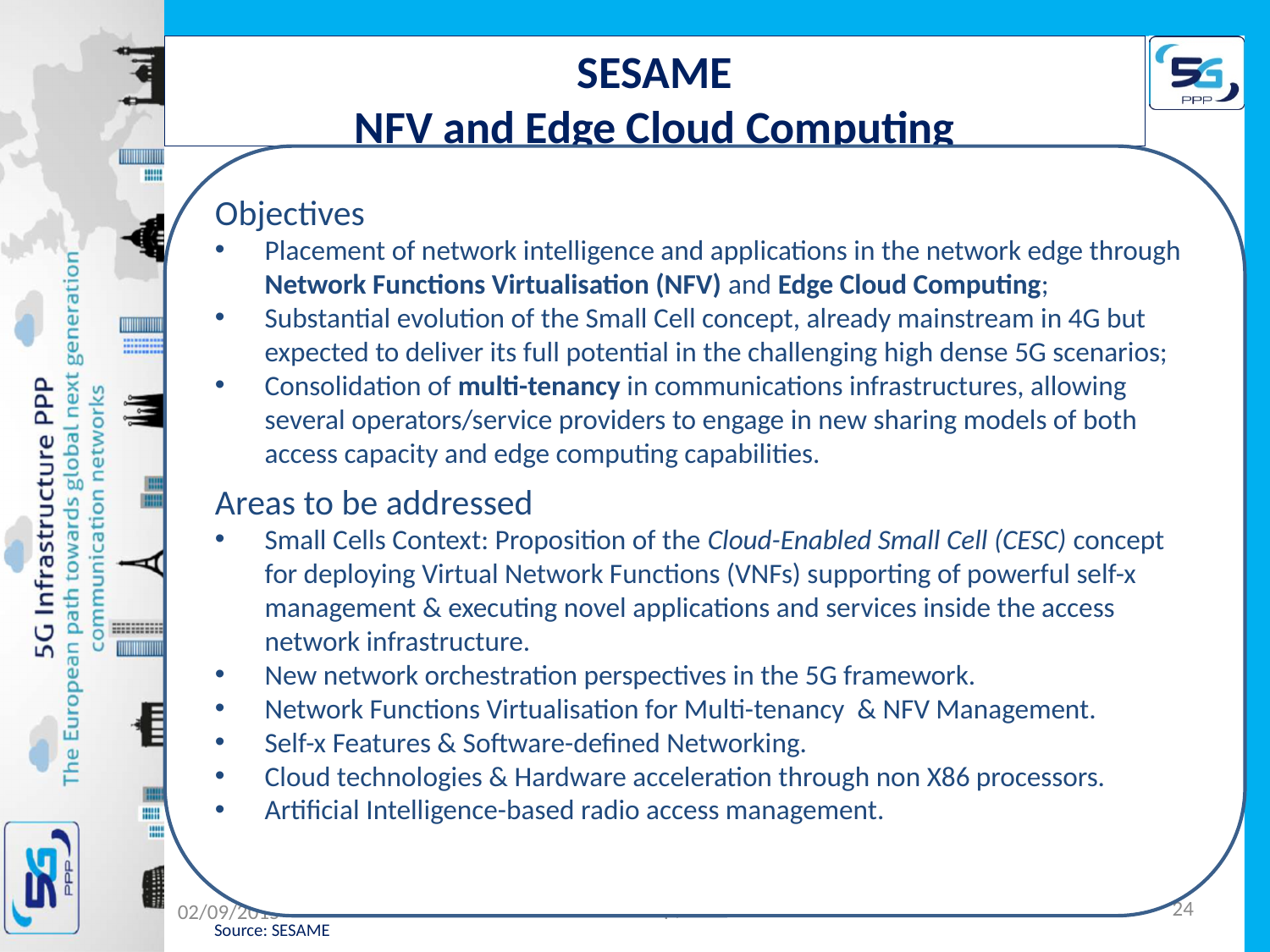

SESAME
NFV and Edge Cloud Computing
Objectives
Placement of network intelligence and applications in the network edge through Network Functions Virtualisation (NFV) and Edge Cloud Computing;
Substantial evolution of the Small Cell concept, already mainstream in 4G but expected to deliver its full potential in the challenging high dense 5G scenarios;
Consolidation of multi-tenancy in communications infrastructures, allowing several operators/service providers to engage in new sharing models of both access capacity and edge computing capabilities.
Areas to be addressed
Small Cells Context: Proposition of the Cloud-Enabled Small Cell (CESC) concept for deploying Virtual Network Functions (VNFs) supporting of powerful self-x management & executing novel applications and services inside the access network infrastructure.
New network orchestration perspectives in the 5G framework.
Network Functions Virtualisation for Multi-tenancy  & NFV Management.
Self-x Features & Software-defined Networking.
Cloud technologies & Hardware acceleration through non X86 processors.
Artificial Intelligence-based radio access management.
Research projects

Innovation projects

COHERENT
Coordinated control and spectrum management for 5G heterogeneous radio access networks
METIS-II
Mobile and wireless communications Enablers for Twenty-twenty (2020) Information Society-II
SPEED-5G
quality of Service Provision and capacity Expansion through Extended-DSA for 5G
FANTASTIC-5G
Flexible Air iNTerfAce for Scalable service delivery wiThin wIreless Communication networks of the 5th Generation
SESAME
Small cEllS coordinAtion for Multi-tenancy and Edge services
mmMAGIC
Millimetre-Wave Based Mobile Radio Access Network for Fifth Generation Integrated Communications
3GPP RAN 5G Workshop, 17.-18.9.2015
24
02/09/2015
Source: SESAME